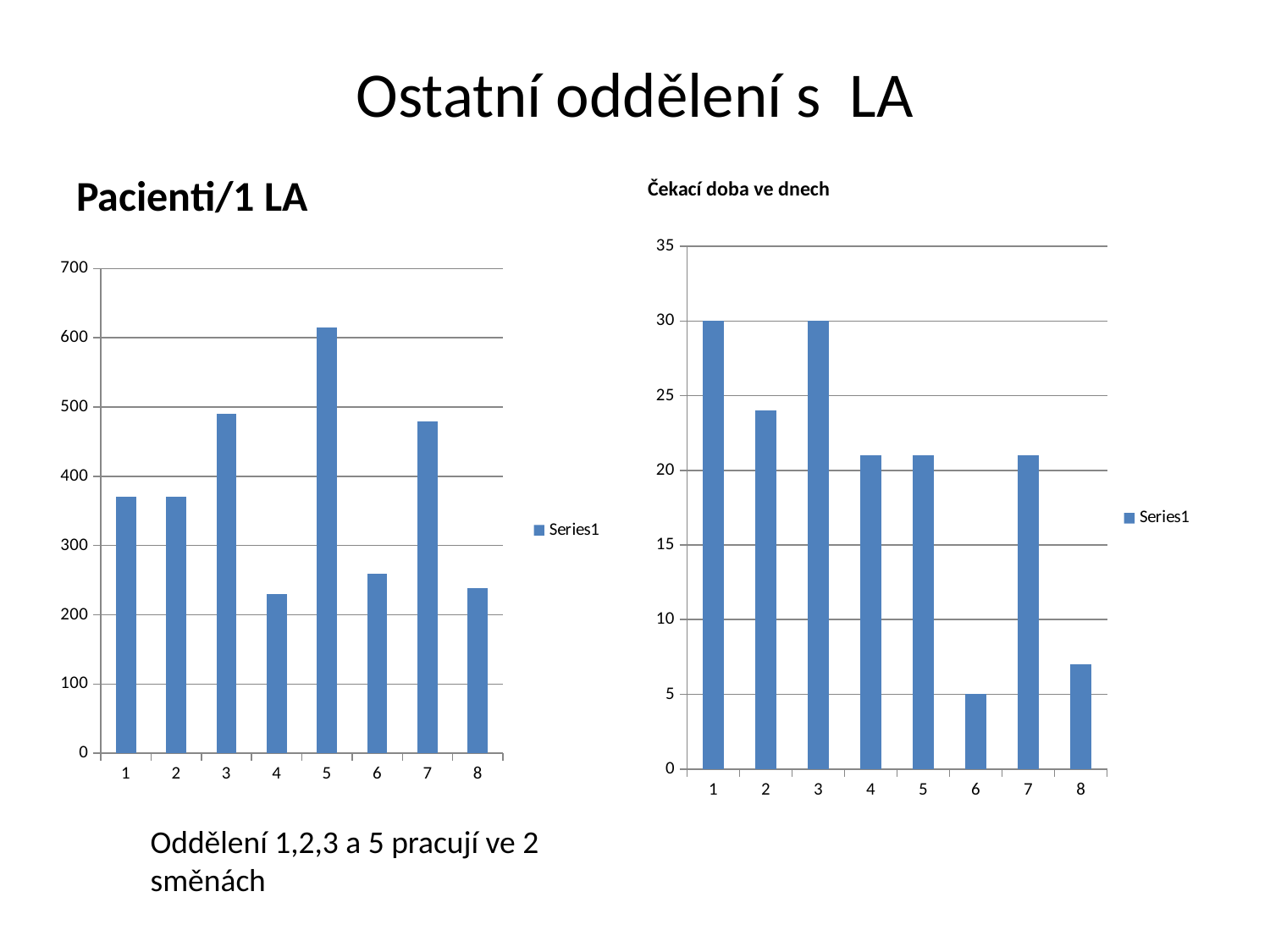

# Ostatní oddělení s  LA

Čekací doba ve dnech
Pacienti/1 LA

### Chart

| Category |  |
|---|---|

### Chart

| Category |  |
|---|---|
Oddělení 1,2,3 a 5 pracují ve 2 směnách